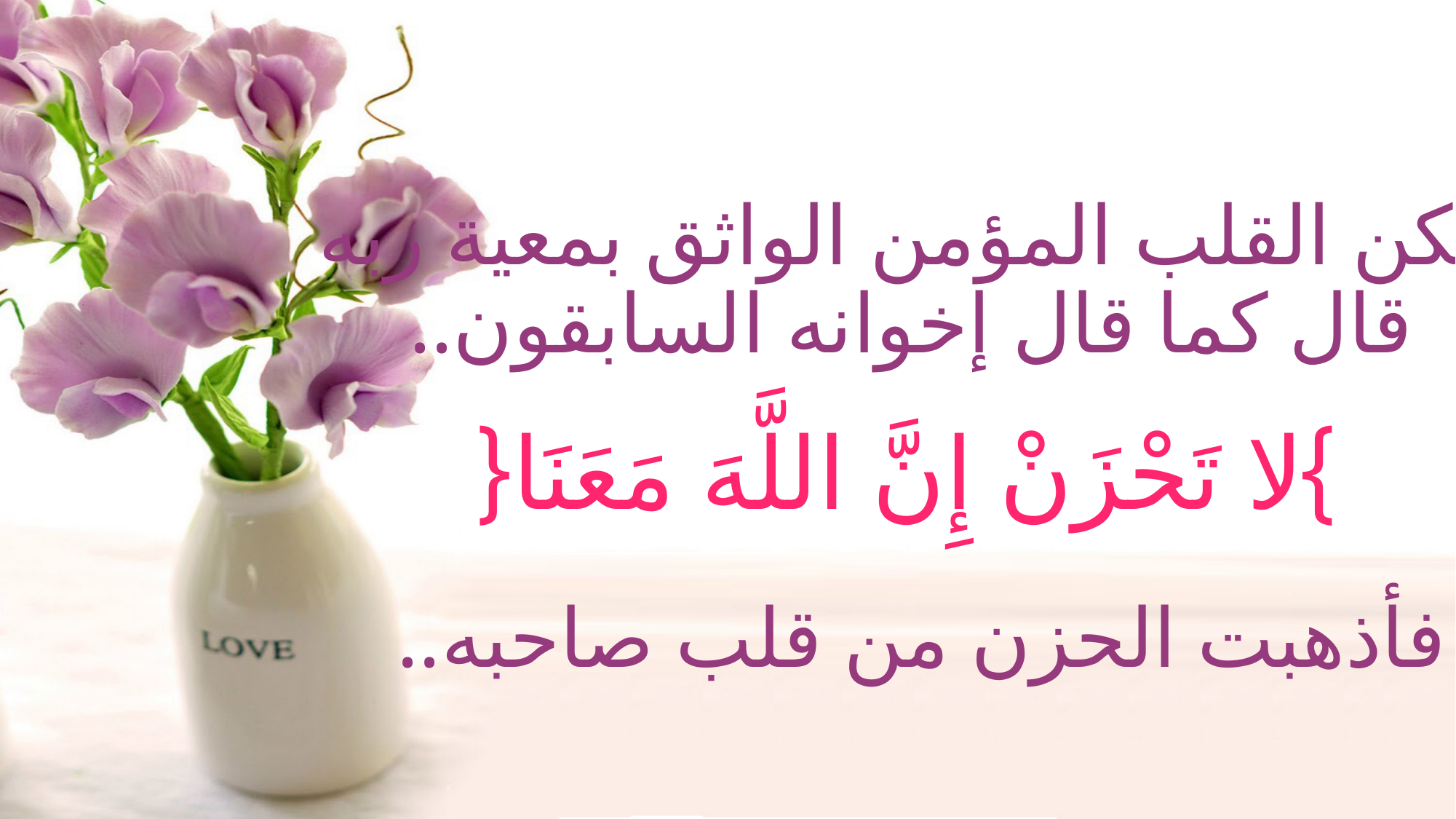

# ولكن القلب المؤمن الواثق بمعية ربه قال كما قال إخوانه السابقون.. }  لا تَحْزَنْ إِنَّ اللَّهَ مَعَنَا{ فأذهبت الحزن من قلب صاحبه..